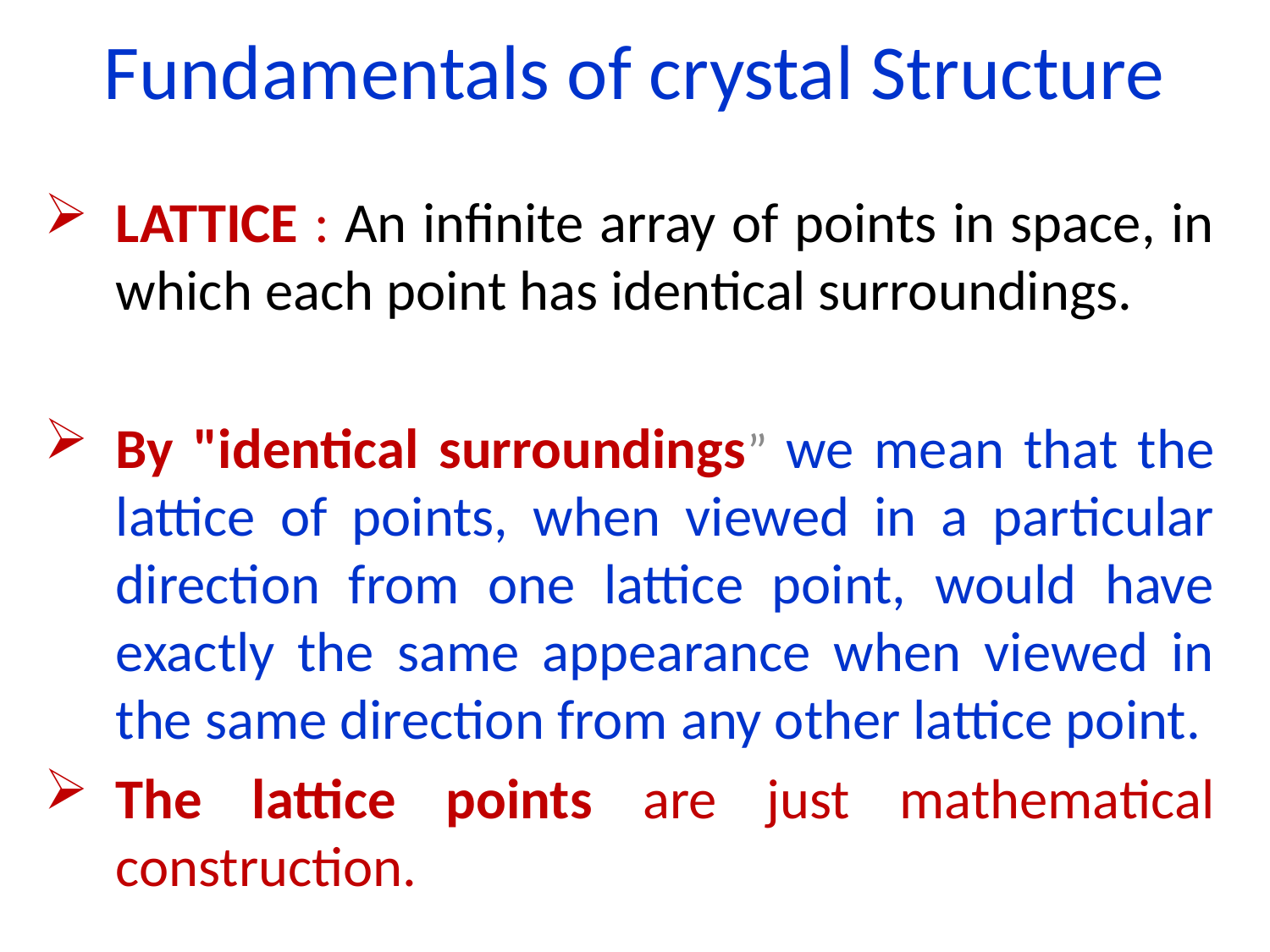

# Fundamentals of crystal Structure
LATTICE : An infinite array of points in space, in which each point has identical surroundings.

By "identical surroundings” we mean that the lattice of points, when viewed in a particular direction from one lattice point, would have exactly the same appearance when viewed in the same direction from any other lattice point.
The lattice points are just mathematical construction.